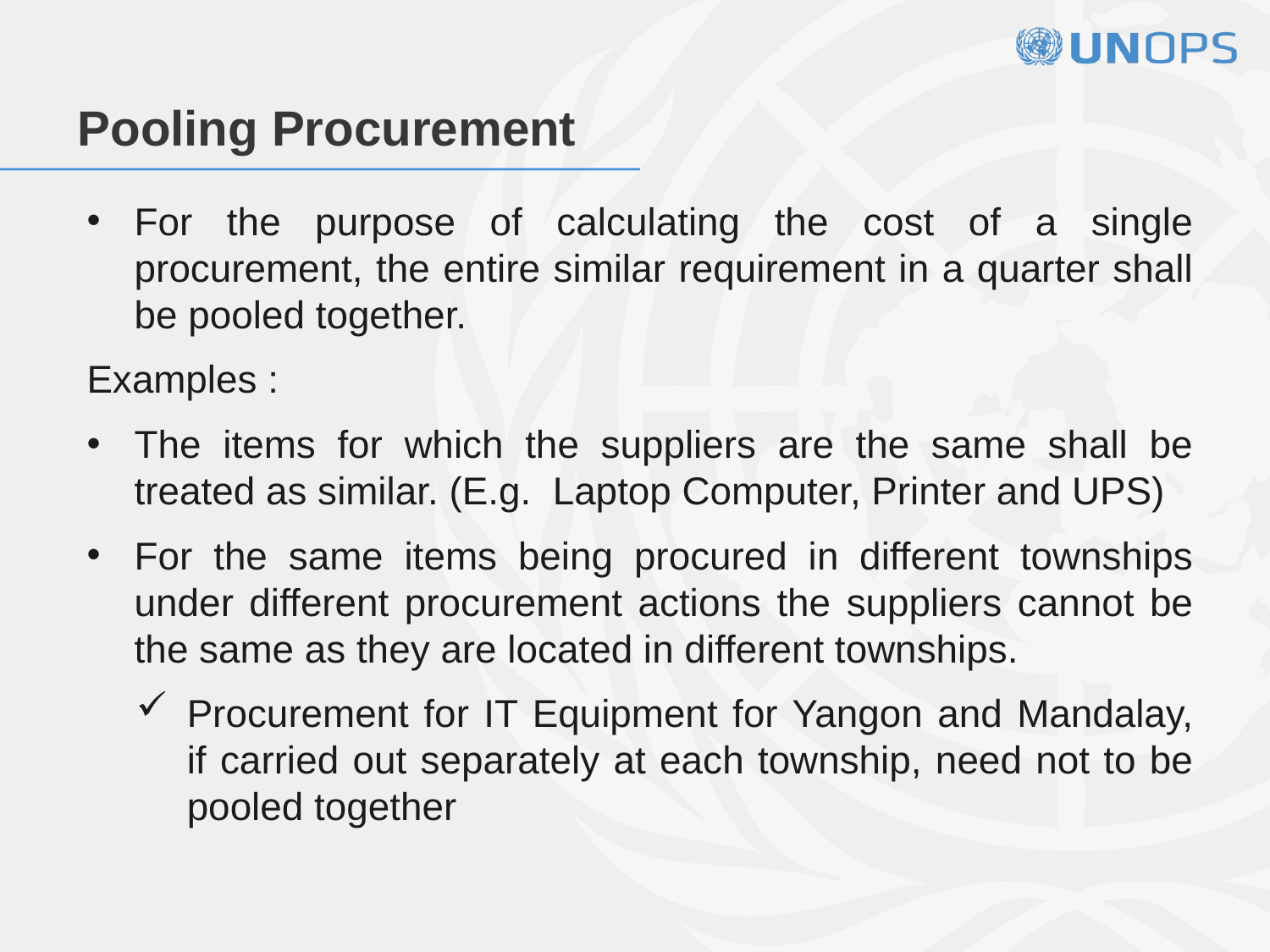

# Pooling Procurement
For the purpose of calculating the cost of a single procurement, the entire similar requirement in a quarter shall be pooled together.
Examples :
The items for which the suppliers are the same shall be treated as similar. (E.g.  Laptop Computer, Printer and UPS)
For the same items being procured in different townships under different procurement actions the suppliers cannot be the same as they are located in different townships.
Procurement for IT Equipment for Yangon and Mandalay, if carried out separately at each township, need not to be pooled together